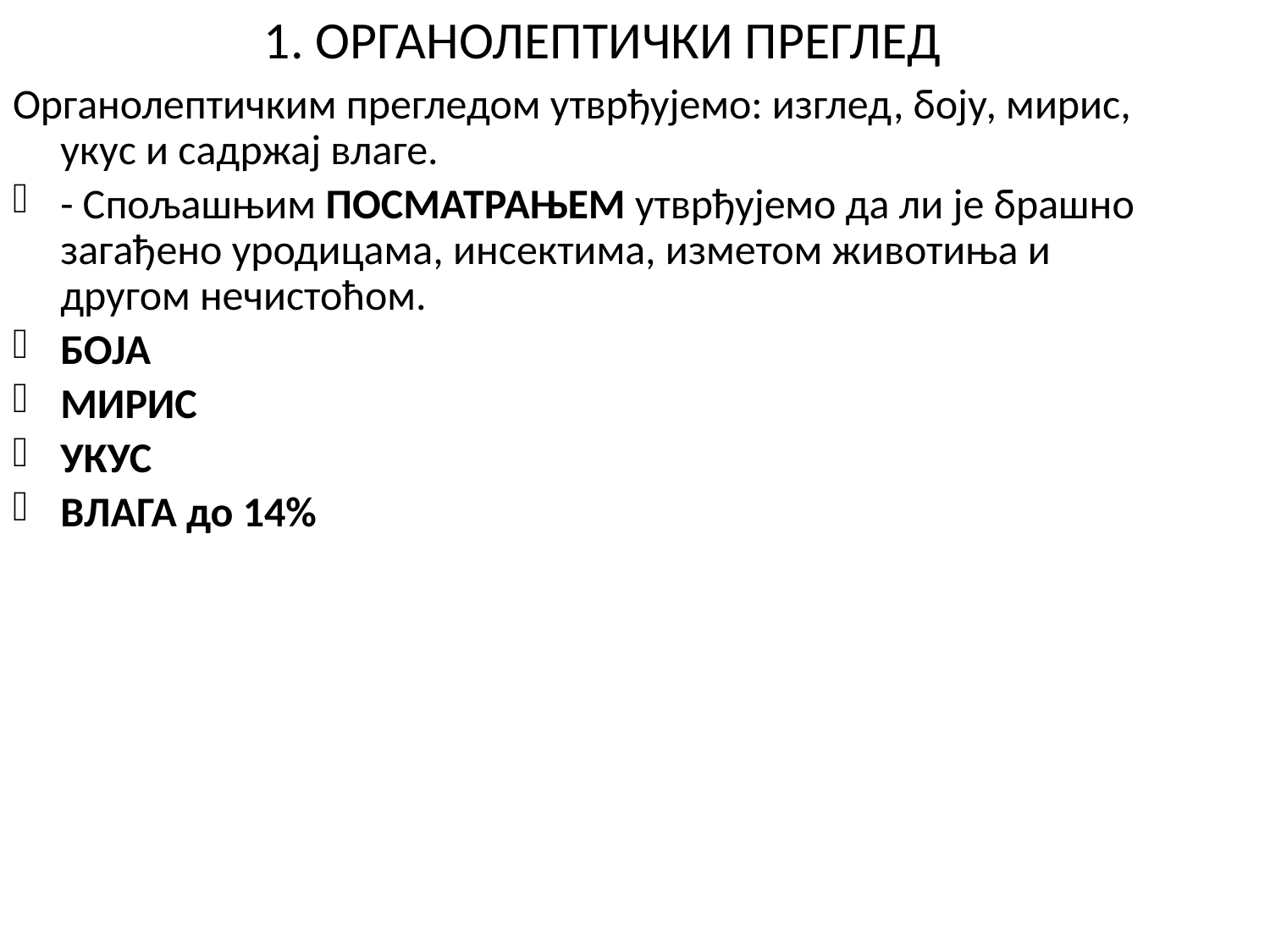

# 1. ОРГАНОЛЕПТИЧКИ ПРЕГЛЕД
Органолептичким прегледом утврђујемо: изглед, боју, мирис, укус и садржај влаге.
- Спољашњим ПОСМАТРАЊЕМ утврђујемо да ли је брашно загађено уродицама, инсектима, изметом животиња и другом нечистоћом.
БОЈА
МИРИС
УКУС
ВЛАГА до 14%